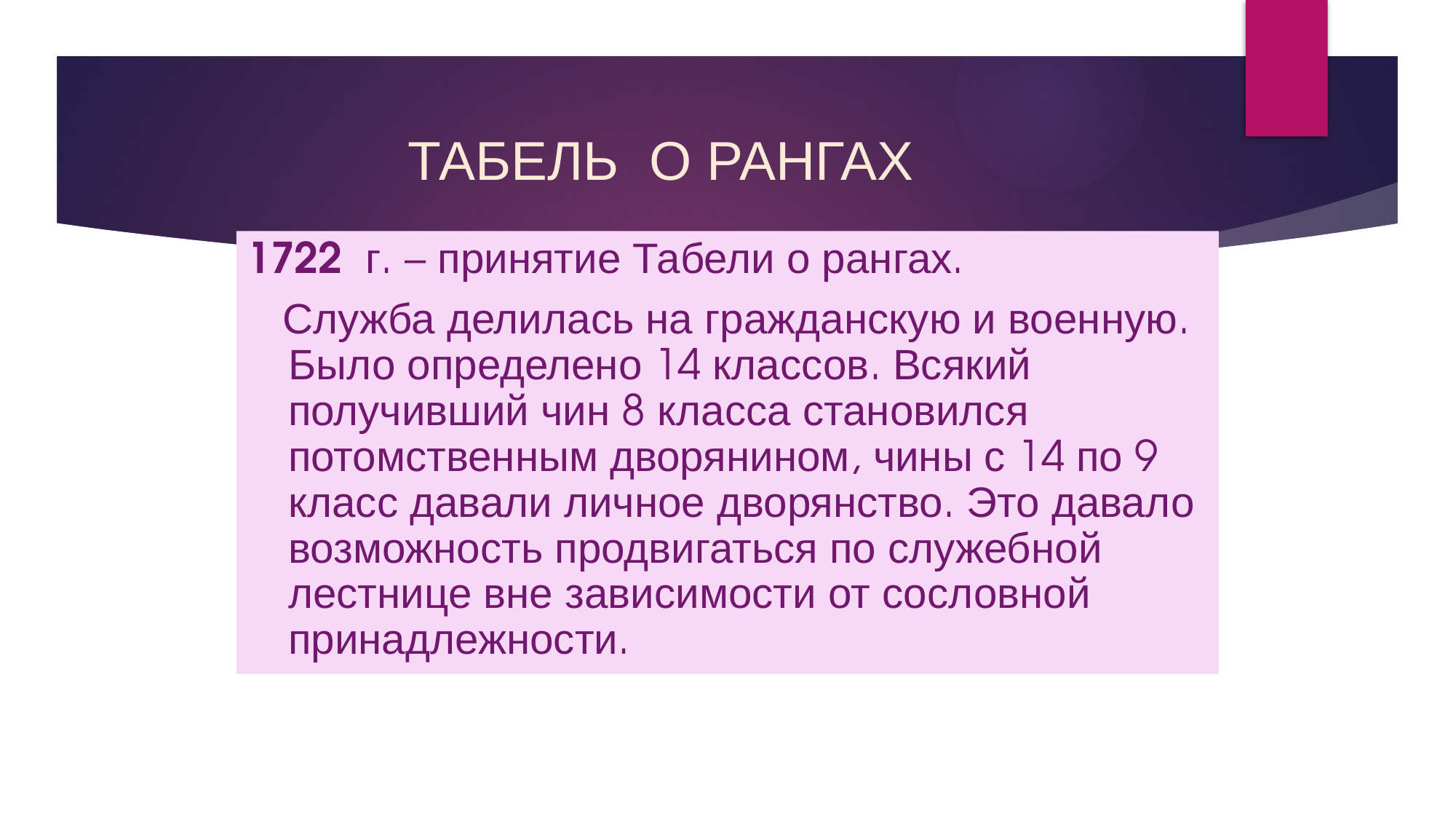

# ТАБЕЛЬ  О РАНГАХ
1722  г. – принятие Табели о рангах.
   Служба делилась на гражданскую и военную. Было определено 14 классов. Всякий получивший чин 8 класса становился потомственным дворянином, чины с 14 по 9 класс давали личное дворянство. Это давало возможность продвигаться по служебной лестнице вне зависимости от сословной принадлежности.